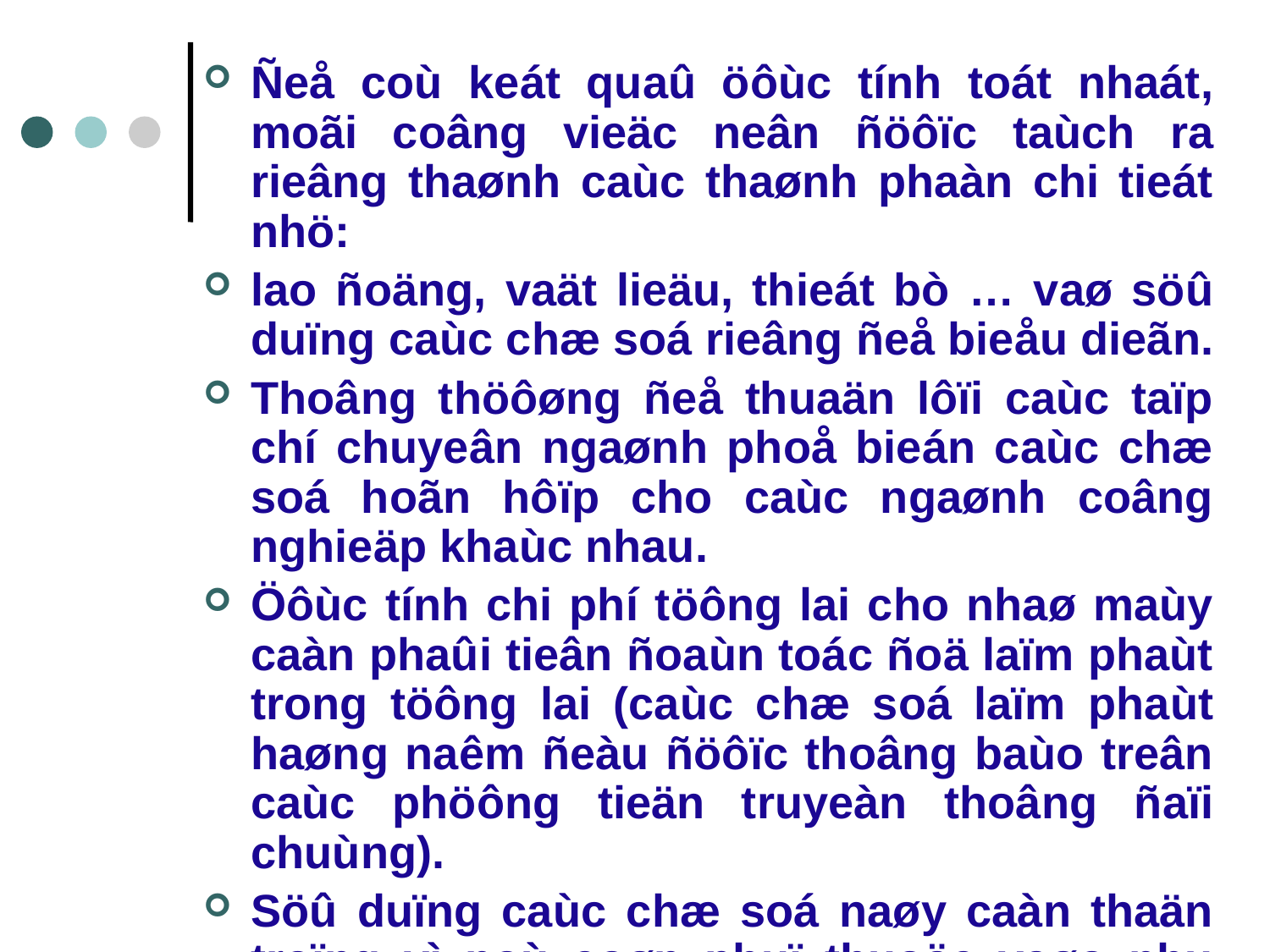

Ñeå coù keát quaû öôùc tính toát nhaát, moãi coâng vieäc neân ñöôïc taùch ra rieâng thaønh caùc thaønh phaàn chi tieát nhö:
lao ñoäng, vaät lieäu, thieát bò … vaø söû duïng caùc chæ soá rieâng ñeå bieåu dieãn.
Thoâng thöôøng ñeå thuaän lôïi caùc taïp chí chuyeân ngaønh phoå bieán caùc chæ soá hoãn hôïp cho caùc ngaønh coâng nghieäp khaùc nhau.
Öôùc tính chi phí töông lai cho nhaø maùy caàn phaûi tieân ñoaùn toác ñoä laïm phaùt trong töông lai (caùc chæ soá laïm phaùt haøng naêm ñeàu ñöôïc thoâng baùo treân caùc phöông tieän truyeàn thoâng ñaïi chuùng).
Söû duïng caùc chæ soá naøy caàn thaän troïng vì noù coøn phuï thuoäc vaøo nhu caàu vaø nguoàn cung caáp.
Chæ soá laáy khoaûng thôøi gian caøng xa caøng keùm tin caäy.